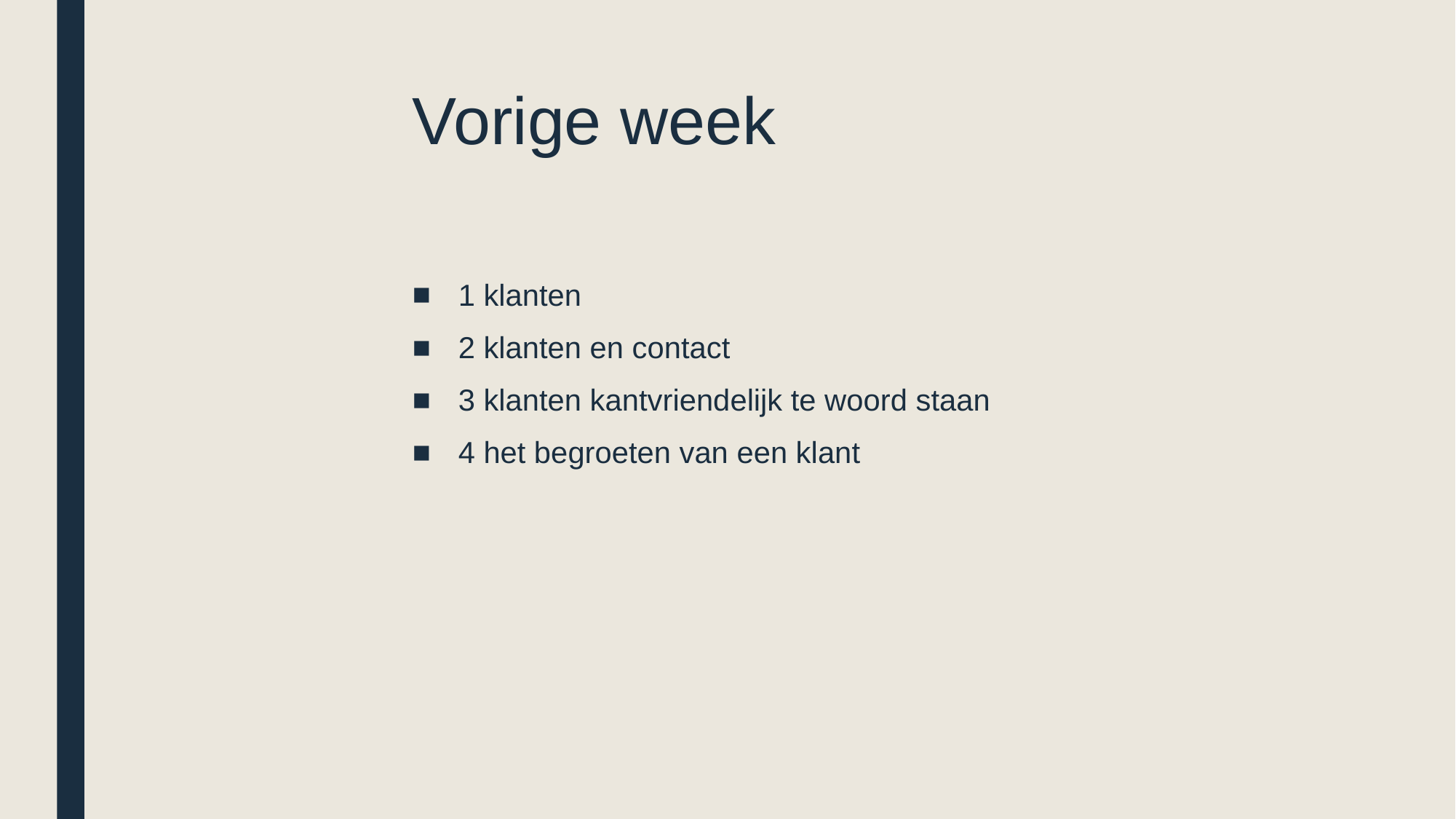

# Vorige week
1 klanten
2 klanten en contact
3 klanten kantvriendelijk te woord staan
4 het begroeten van een klant